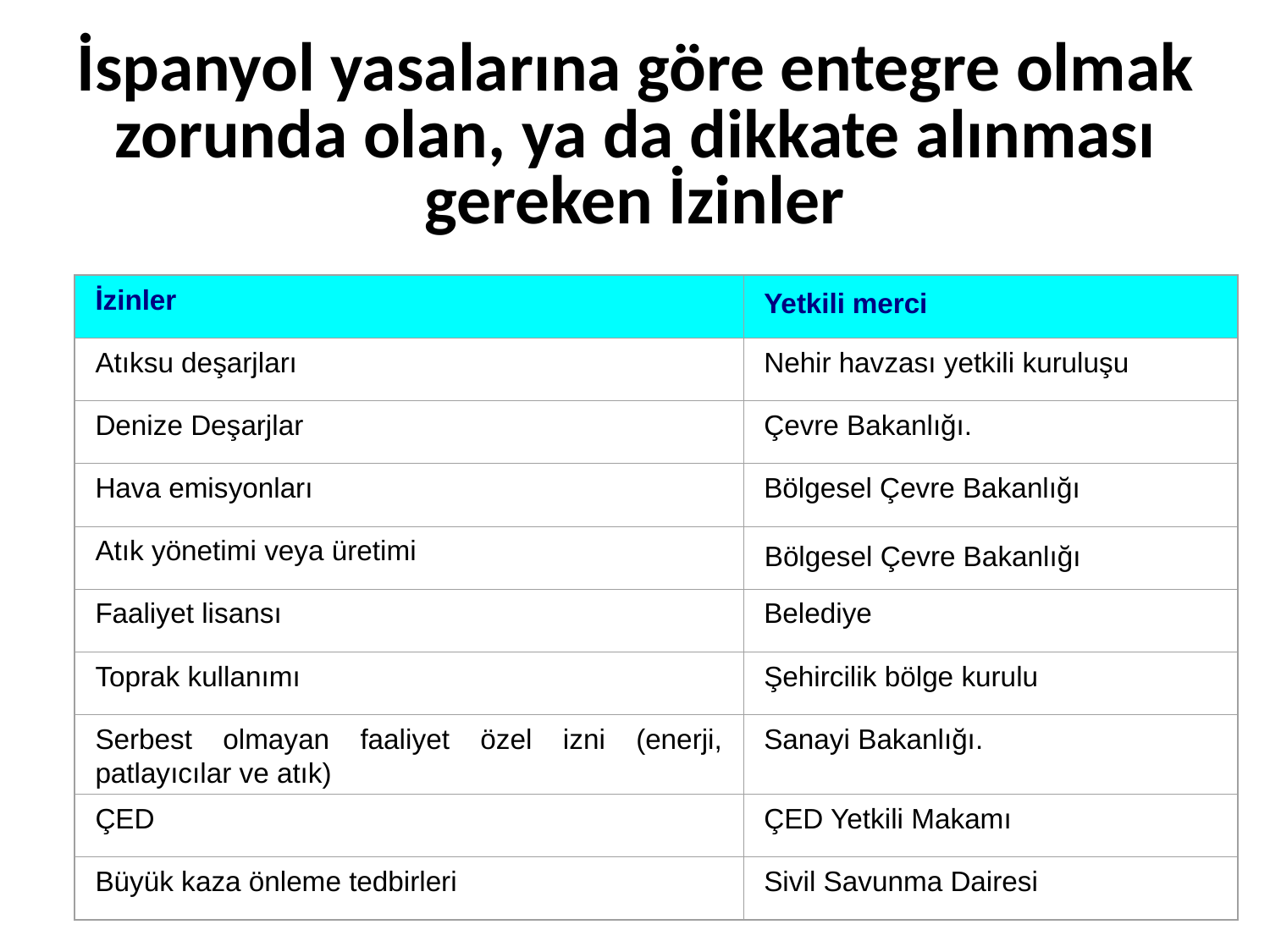

# İspanyol yasalarına göre entegre olmak zorunda olan, ya da dikkate alınması gereken İzinler

İzinler

Yetkili merci

Atıksu deşarjları

Nehir havzası yetkili kuruluşu

Denize Deşarjlar

Çevre Bakanlığı.

Hava emisyonları

Bölgesel Çevre Bakanlığı

Atık yönetimi veya üretimi

Faaliyet lisansı

Belediye

Toprak kullanımı

Şehircilik bölge kurulu

Serbest olmayan faaliyet özel izni (enerji, patlayıcılar ve atık)

Sanayi Bakanlığı.

ÇED

ÇED Yetkili Makamı

Büyük kaza önleme tedbirleri

Sivil Savunma Dairesi

Bölgesel Çevre Bakanlığı